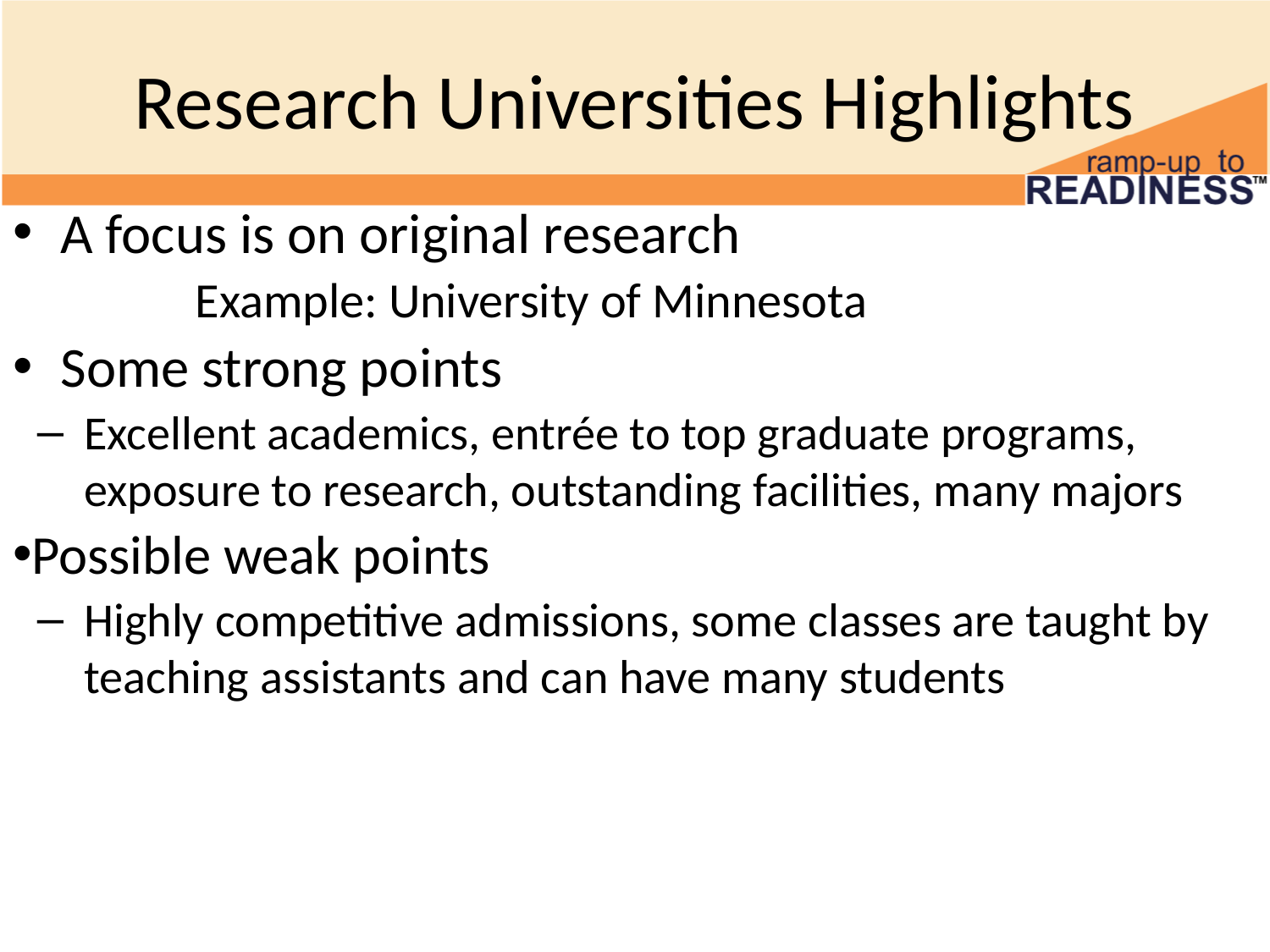

# Research Universities Highlights
A focus is on original research
	Example: University of Minnesota
Some strong points
Excellent academics, entrée to top graduate programs, exposure to research, outstanding facilities, many majors
Possible weak points
Highly competitive admissions, some classes are taught by teaching assistants and can have many students